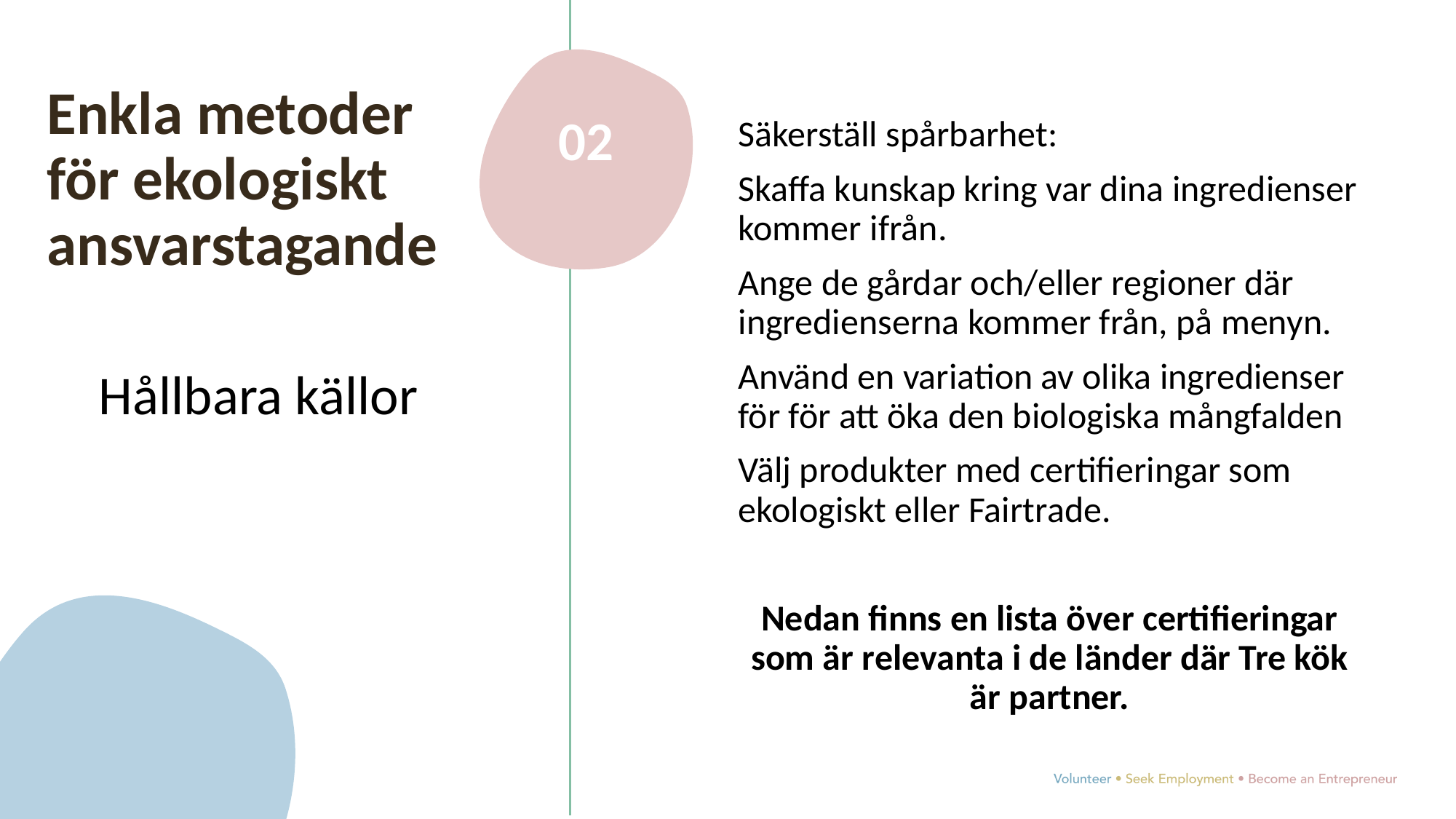

Enkla metoder för ekologiskt ansvarstagande

Hållbara källor
02
Säkerställ spårbarhet:
Skaffa kunskap kring var dina ingredienser kommer ifrån.
Ange de gårdar och/eller regioner där ingredienserna kommer från, på menyn.
Använd en variation av olika ingredienser för för att öka den biologiska mångfalden
Välj produkter med certifieringar som ekologiskt eller Fairtrade.

Nedan finns en lista över certifieringar som är relevanta i de länder där Tre kök är partner.